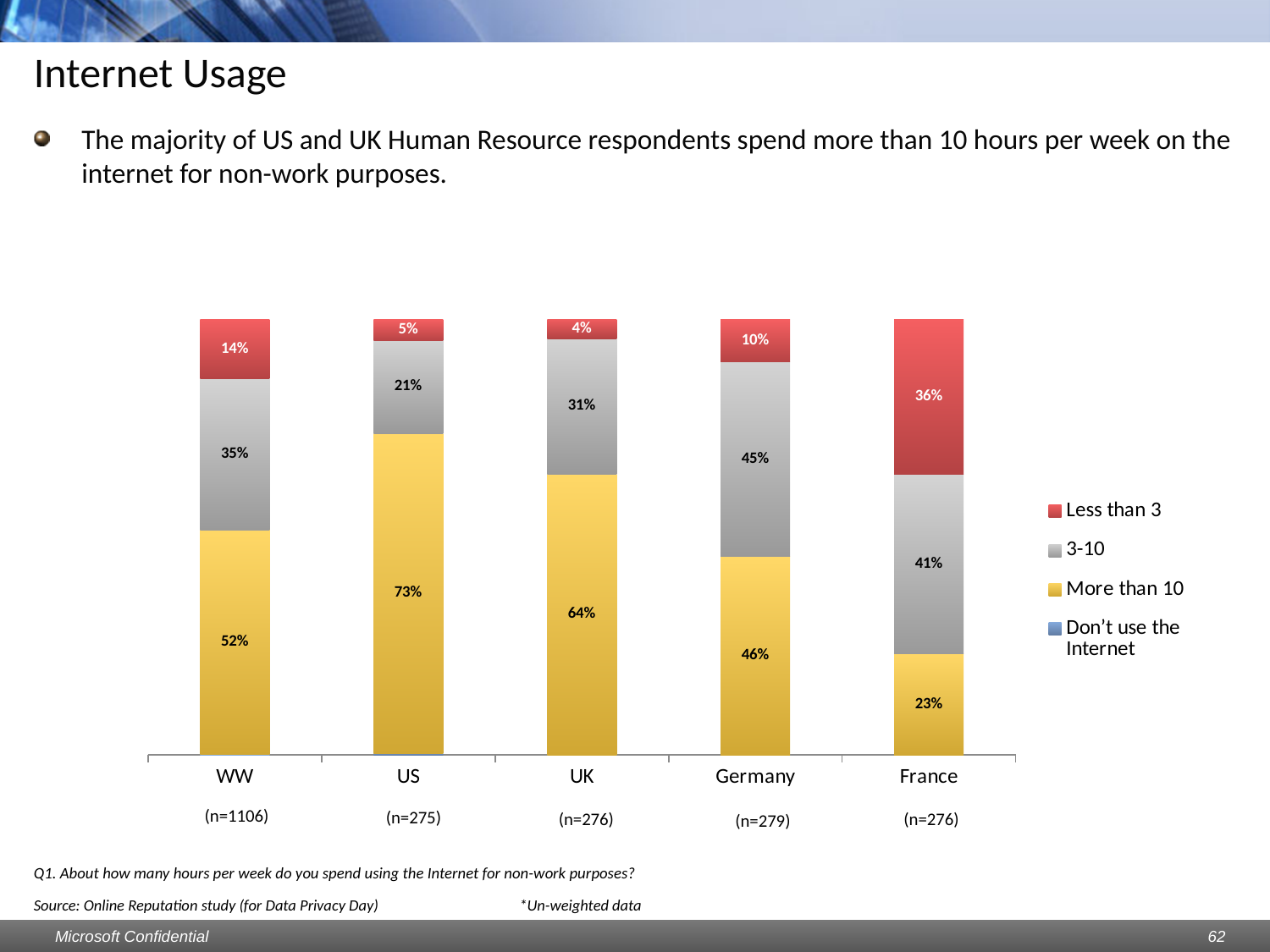

# Internet Usage
The majority of US and UK Human Resource respondents spend more than 10 hours per week on the internet for non-work purposes.

### Chart

| Category | Don’t use the Internet | More than 10 | 3-10 | Less than 3 |
|---|---|---|---|---|
| WW | 0.0009041591320072332 | 0.5162748643761302 | 0.34719710669077725 | 0.13562386980108487 |
| US | 0.003636363636363638 | 0.7345454545454589 | 0.21454545454545634 | 0.047272727272727334 |
| UK | 0.0 | 0.6449275362318914 | 0.31159420289855233 | 0.04347826086956522 |
| Germany | 0.0 | 0.45519713261648537 | 0.44802867383512723 | 0.09677419354838752 |
| France | 0.0 | 0.2318840579710145 | 0.41304347826087134 | 0.355072463768118 |
(n=1106)
(n=275)
(n=276)
(n=276)
(n=279)
Q1. About how many hours per week do you spend using the Internet for non-work purposes?

Source: Online Reputation study (for Data Privacy Day)						                 *Un-weighted data